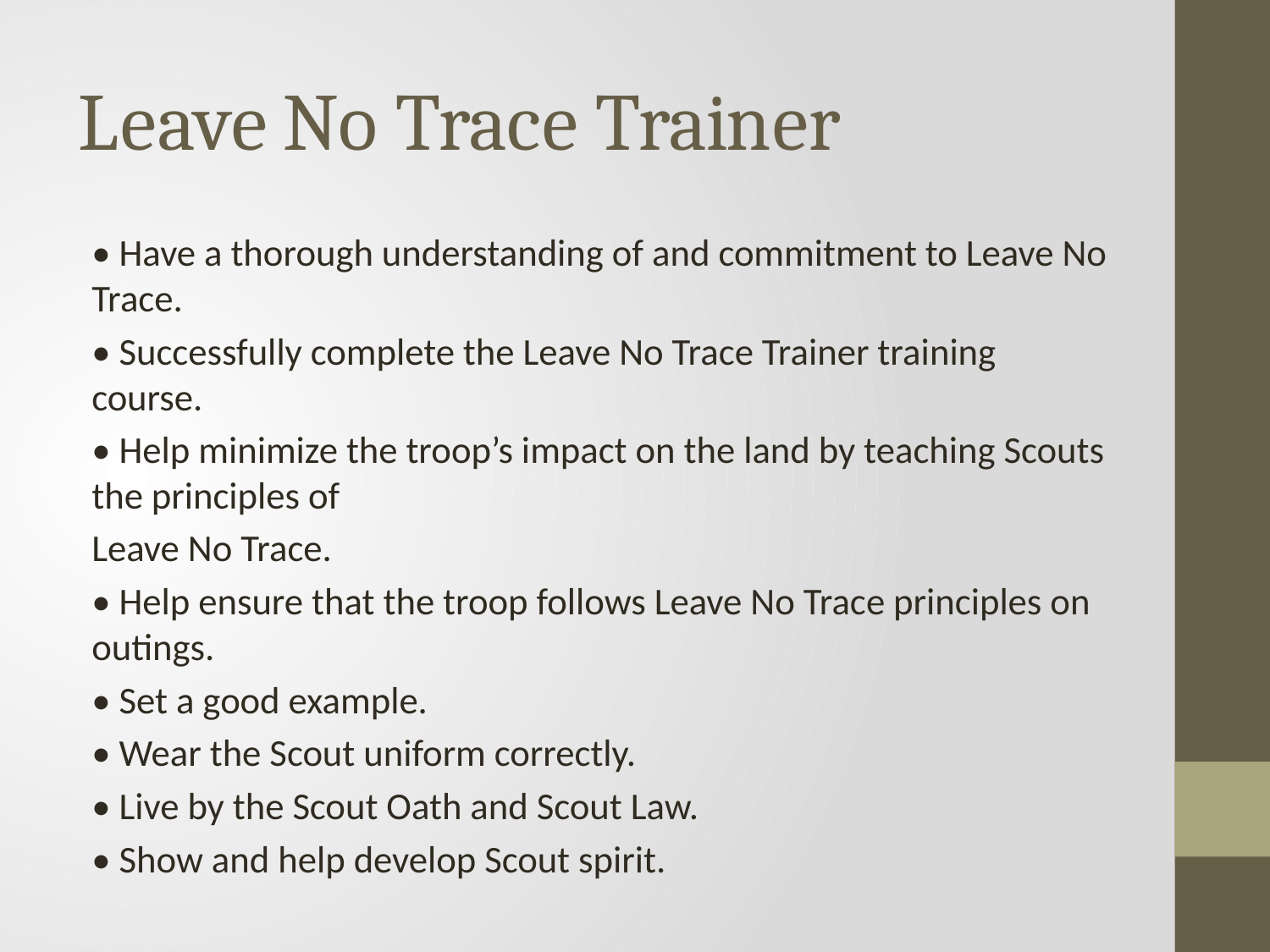

# Leave No Trace Trainer
• Have a thorough understanding of and commitment to Leave No Trace.
• Successfully complete the Leave No Trace Trainer training course.
• Help minimize the troop’s impact on the land by teaching Scouts the principles of
Leave No Trace.
• Help ensure that the troop follows Leave No Trace principles on outings.
• Set a good example.
• Wear the Scout uniform correctly.
• Live by the Scout Oath and Scout Law.
• Show and help develop Scout spirit.